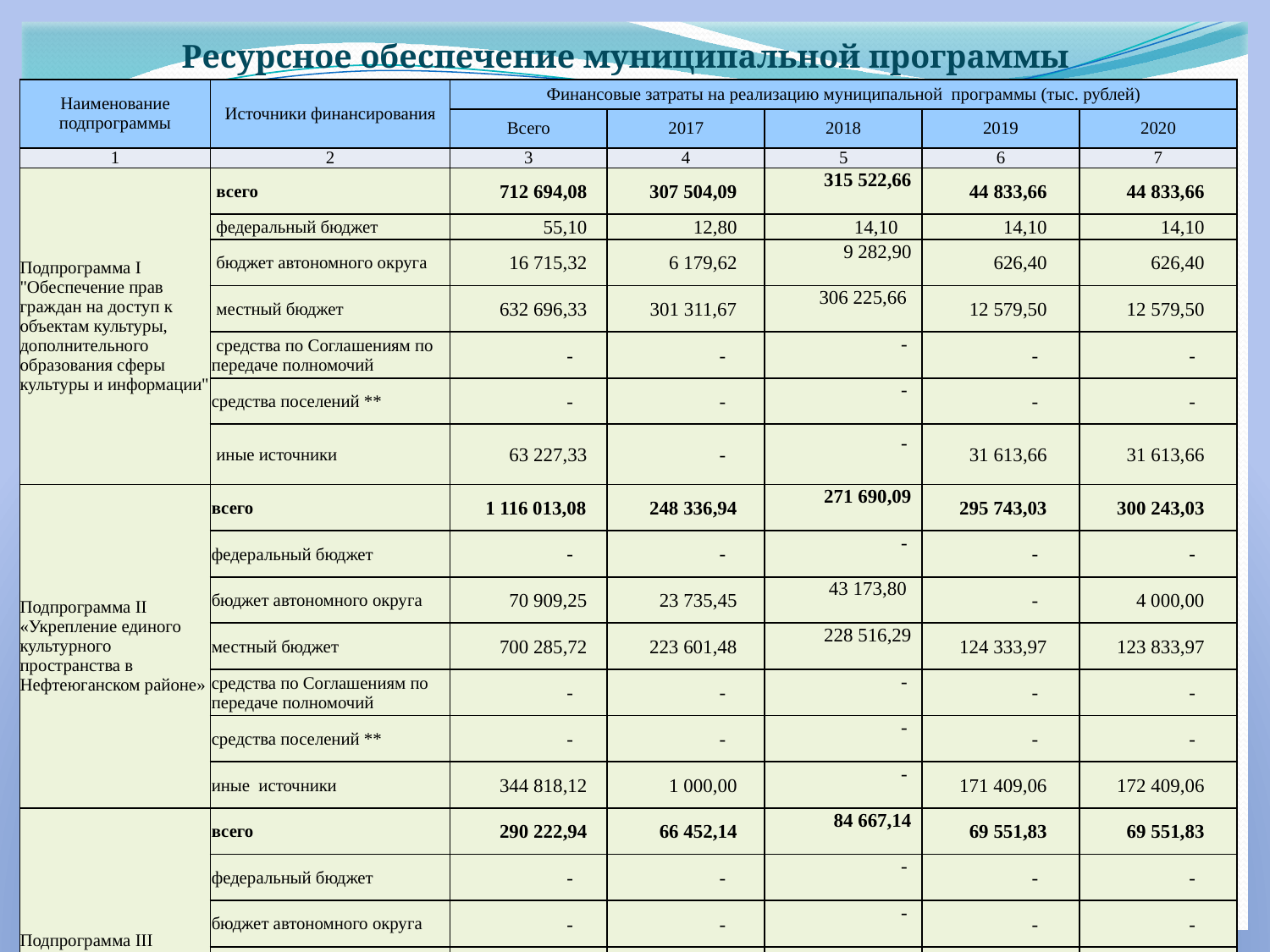

Ресурсное обеспечение муниципальной программы
| Наименование подпрограммы | Источники финансирования | Финансовые затраты на реализацию муниципальной программы (тыс. рублей) |  |  |  |  |
| --- | --- | --- | --- | --- | --- | --- |
|  |  | Всего | 2017 | 2018 | 2019 | 2020 |
| 1 | 2 | 3 | 4 | 5 | 6 | 7 |
| Подпрограмма I "Обеспечение прав граждан на доступ к объектам культуры, дополнительного образования сферы культуры и информации" | всего | 712 694,08 | 307 504,09 | 315 522,66 | 44 833,66 | 44 833,66 |
|  | федеральный бюджет | 55,10 | 12,80 | 14,10 | 14,10 | 14,10 |
|  | бюджет автономного округа | 16 715,32 | 6 179,62 | 9 282,90 | 626,40 | 626,40 |
|  | местный бюджет | 632 696,33 | 301 311,67 | 306 225,66 | 12 579,50 | 12 579,50 |
|  | средства по Соглашениям по передаче полномочий | - | - | - | - | - |
|  | средства поселений \*\* | - | - | - | - | - |
|  | иные источники | 63 227,33 | - | - | 31 613,66 | 31 613,66 |
| Подпрограмма II «Укрепление единого культурного пространства в Нефтеюганском районе» | всего | 1 116 013,08 | 248 336,94 | 271 690,09 | 295 743,03 | 300 243,03 |
|  | федеральный бюджет | - | - | - | - | - |
|  | бюджет автономного округа | 70 909,25 | 23 735,45 | 43 173,80 | - | 4 000,00 |
|  | местный бюджет | 700 285,72 | 223 601,48 | 228 516,29 | 124 333,97 | 123 833,97 |
|  | средства по Соглашениям по передаче полномочий | - | - | - | - | - |
|  | средства поселений \*\* | - | - | - | - | - |
|  | иные источники | 344 818,12 | 1 000,00 | - | 171 409,06 | 172 409,06 |
| Подпрограмма III "Совершенствование системы управления в сфере культуры" | всего | 290 222,94 | 66 452,14 | 84 667,14 | 69 551,83 | 69 551,83 |
|  | федеральный бюджет | - | - | - | - | - |
|  | бюджет автономного округа | - | - | - | - | - |
|  | местный бюджет | 268 694,88 | 66 452,14 | 84 667,14 | 58 787,80 | 58 787,80 |
|  | средства по Соглашениям по передаче полномочий | - | - | - | - | - |
|  | средства поселений \*\* | - | - | - | - | - |
|  | иные источники | 21 528,06 | - | - | 10 764,03 | 10 764,03 |